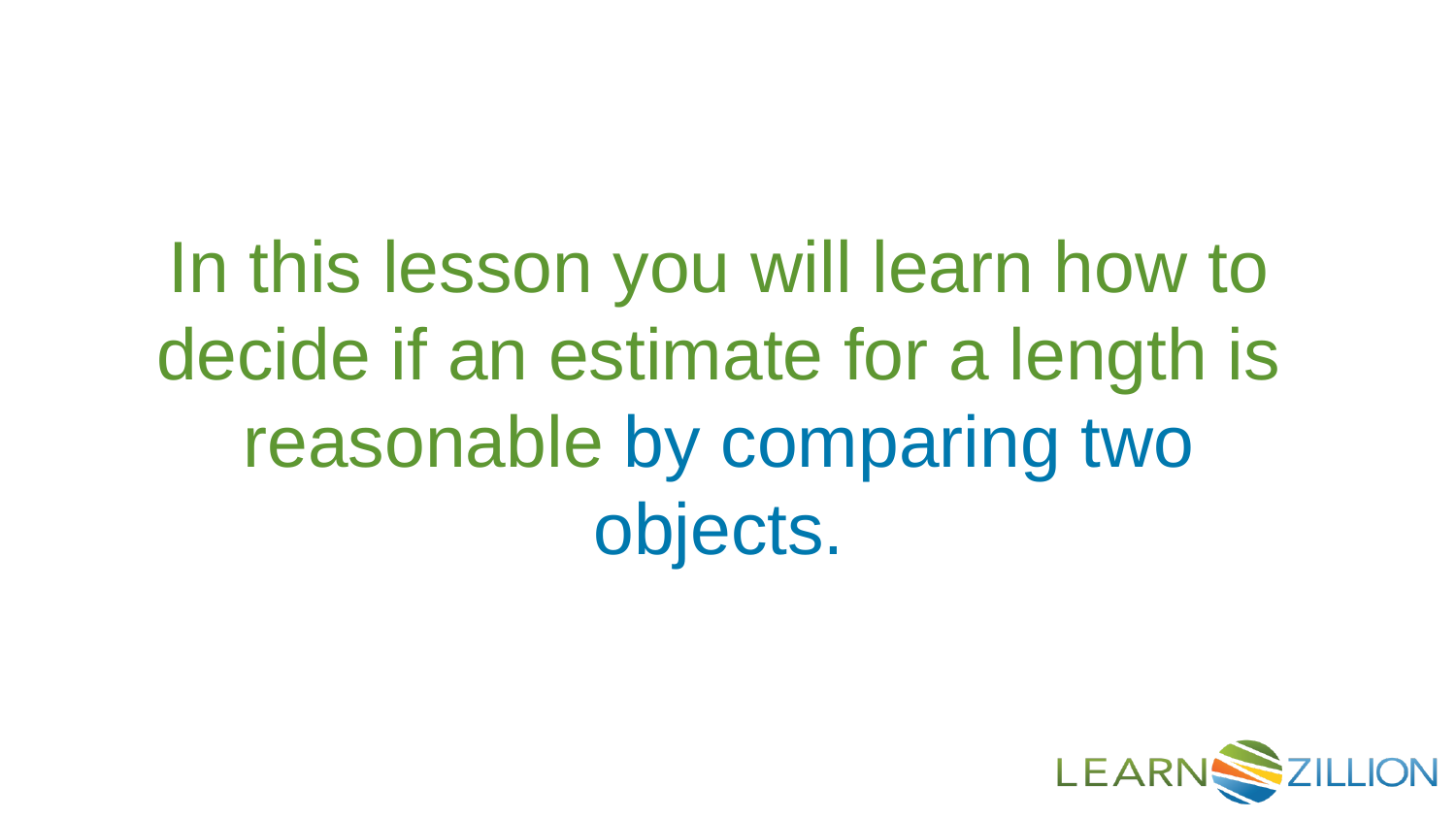

In this lesson you will learn how to decide if an estimate for a length is reasonable by comparing two objects.